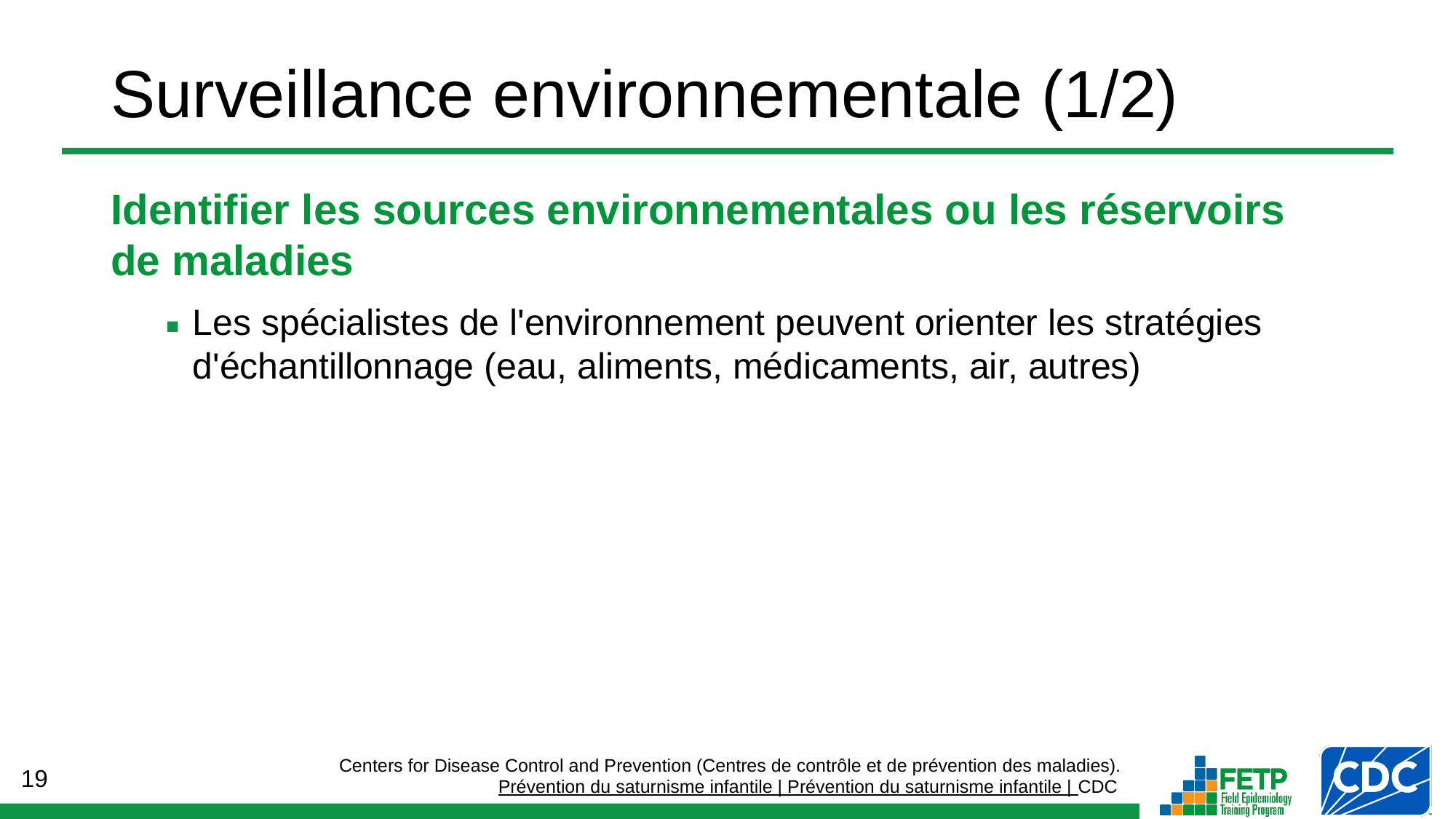

# Surveillance environnementale (1/2)
Identifier les sources environnementales ou les réservoirs de maladies
Les spécialistes de l'environnement peuvent orienter les stratégies d'échantillonnage (eau, aliments, médicaments, air, autres)

Centers for Disease Control and Prevention (Centres de contrôle et de prévention des maladies).
Prévention du saturnisme infantile | Prévention du saturnisme infantile | CDC